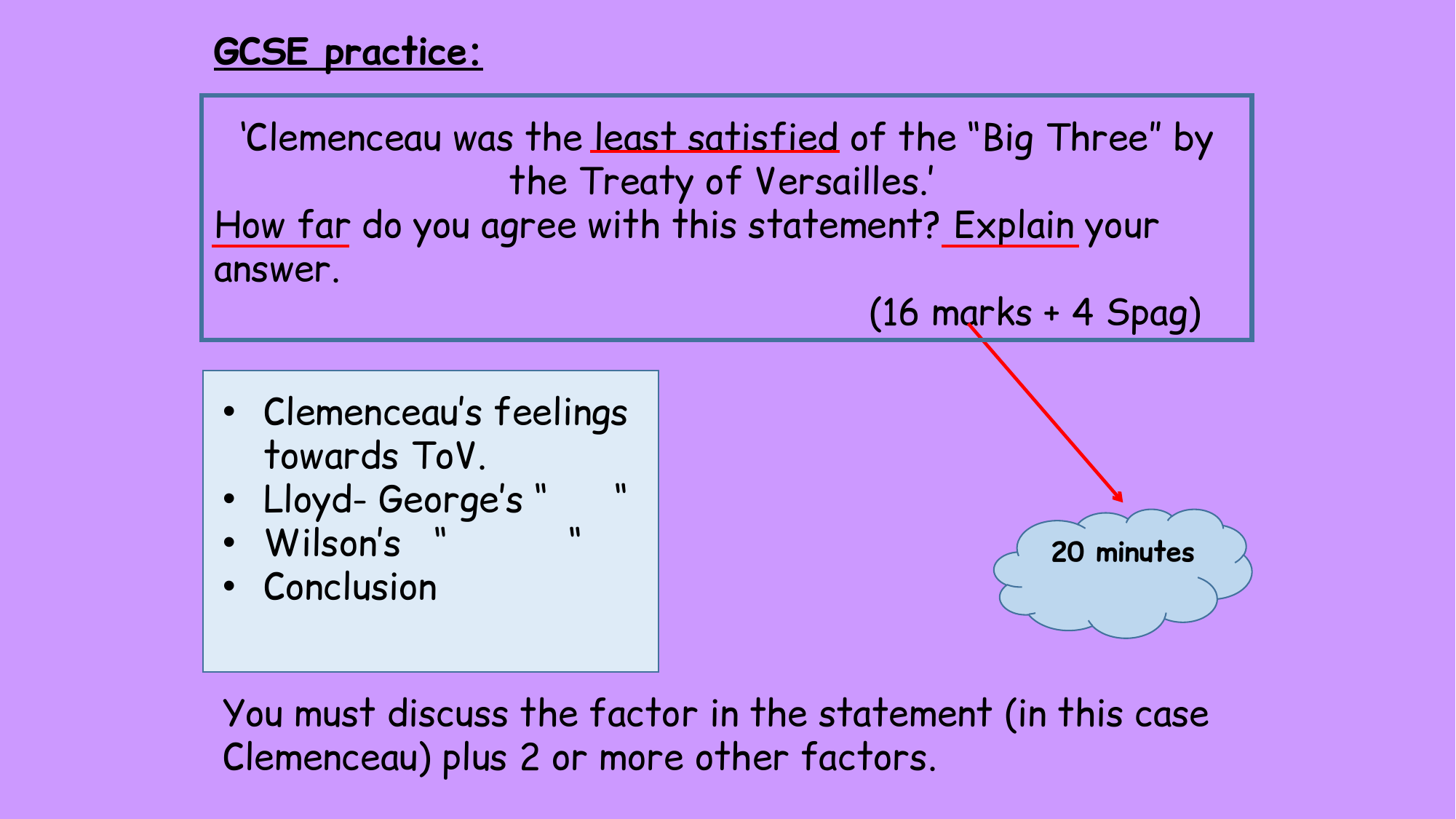

GCSE practice:

‘Clemenceau was the least satisfied of the “Big Three” by the Treaty of Versailles.’
How far do you agree with this statement? Explain your answer.
						(16 marks + 4 Spag)

Clemenceau’s feelings towards ToV.
Lloyd- George’s “      “
Wilson’s   “           “
Conclusion

20 minutes
You must discuss the factor in the statement (in this case Clemenceau) plus 2 or more other factors.